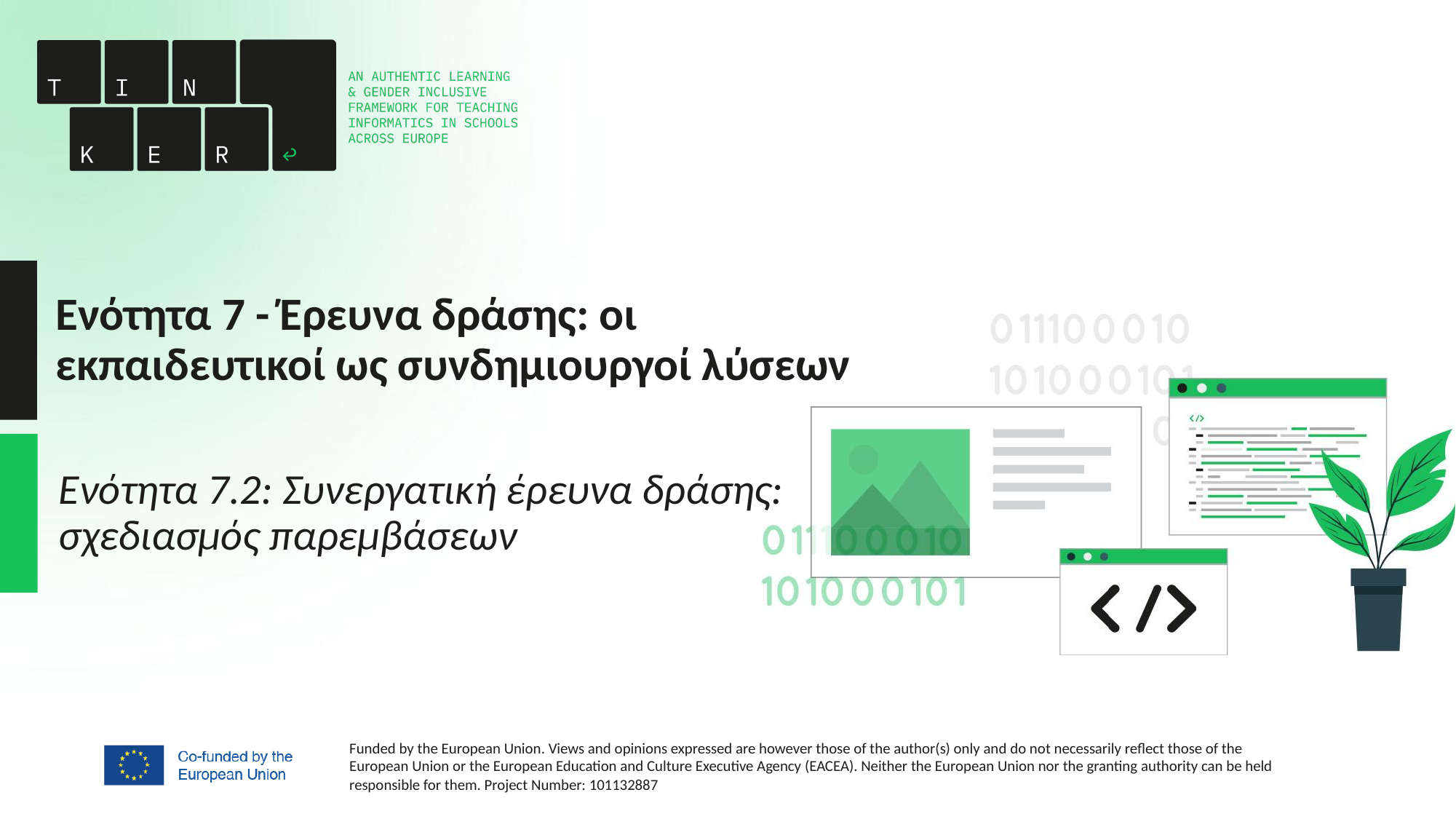

# Ενότητα 7 - Έρευνα δράσης: οι εκπαιδευτικοί ως συνδημιουργοί λύσεων
Ενότητα 7.2: Συνεργατική έρευνα δράσης: σχεδιασμός παρεμβάσεων